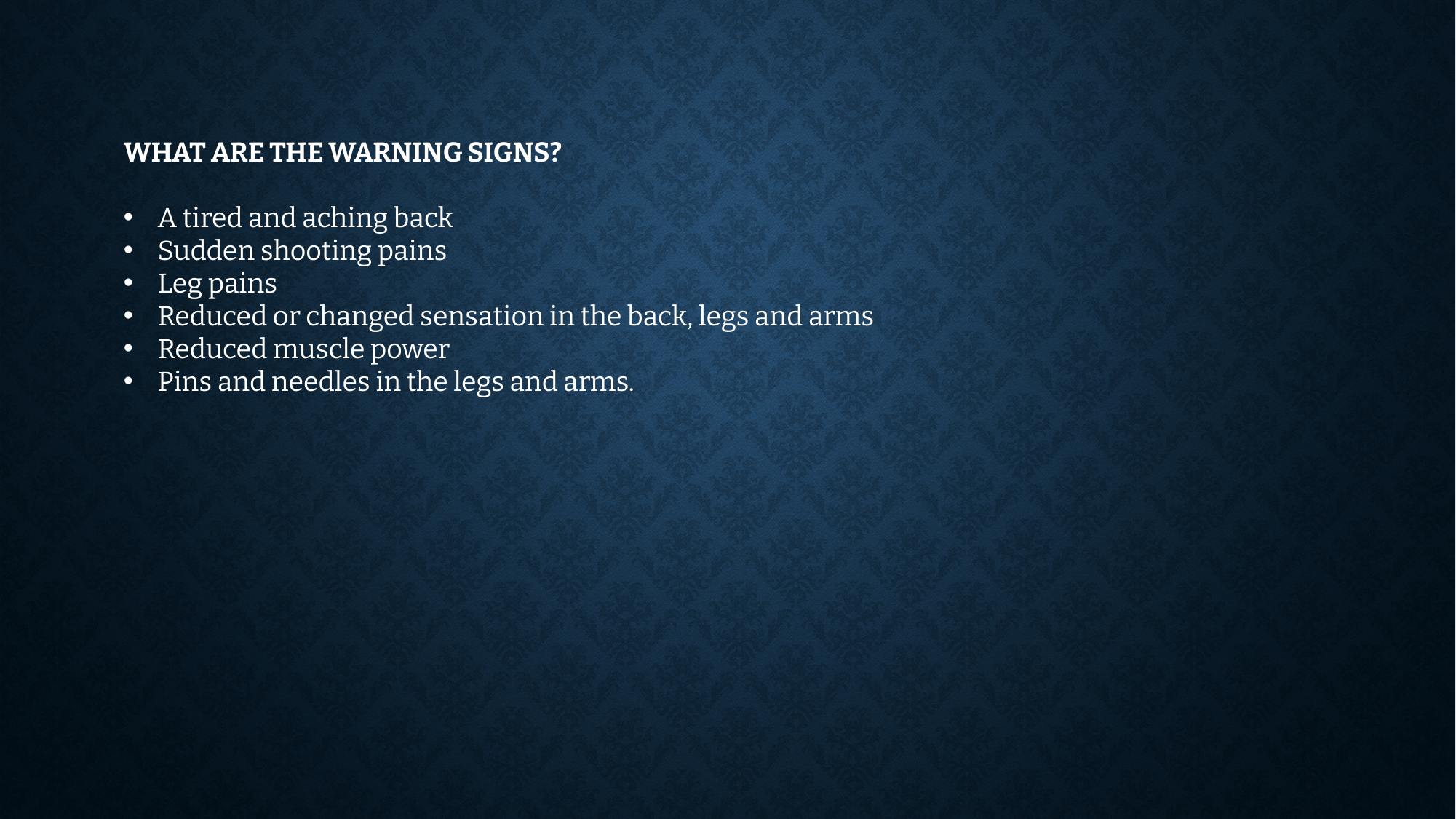

WHAT ARE THE WARNING SIGNS?

A tired and aching back
Sudden shooting pains
Leg pains
Reduced or changed sensation in the back, legs and arms
Reduced muscle power
Pins and needles in the legs and arms.